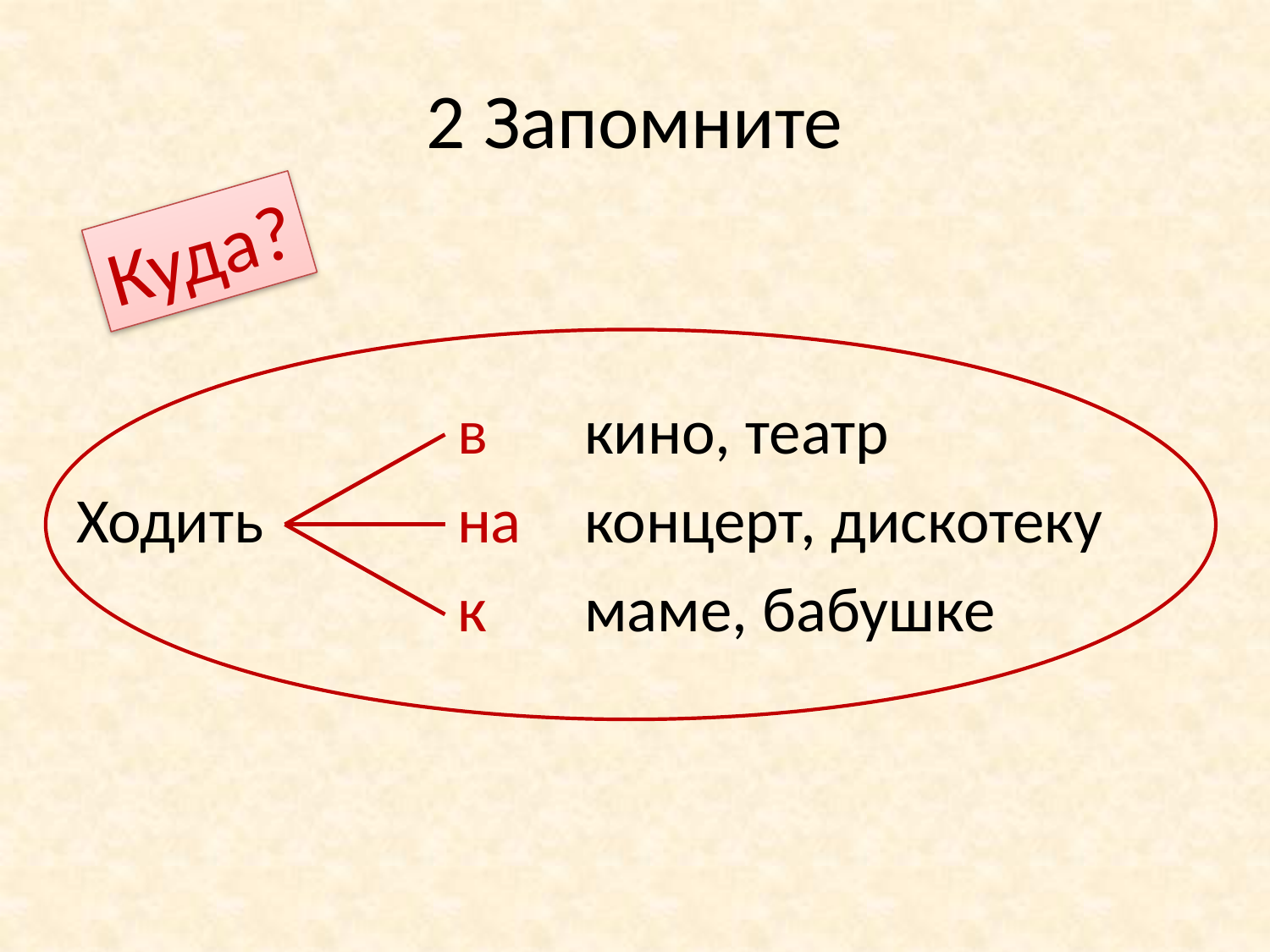

# 2 Запомните
Куда?

			в	кино, театр
Ходить		на	концерт, дискотеку
			к	маме, бaбушке